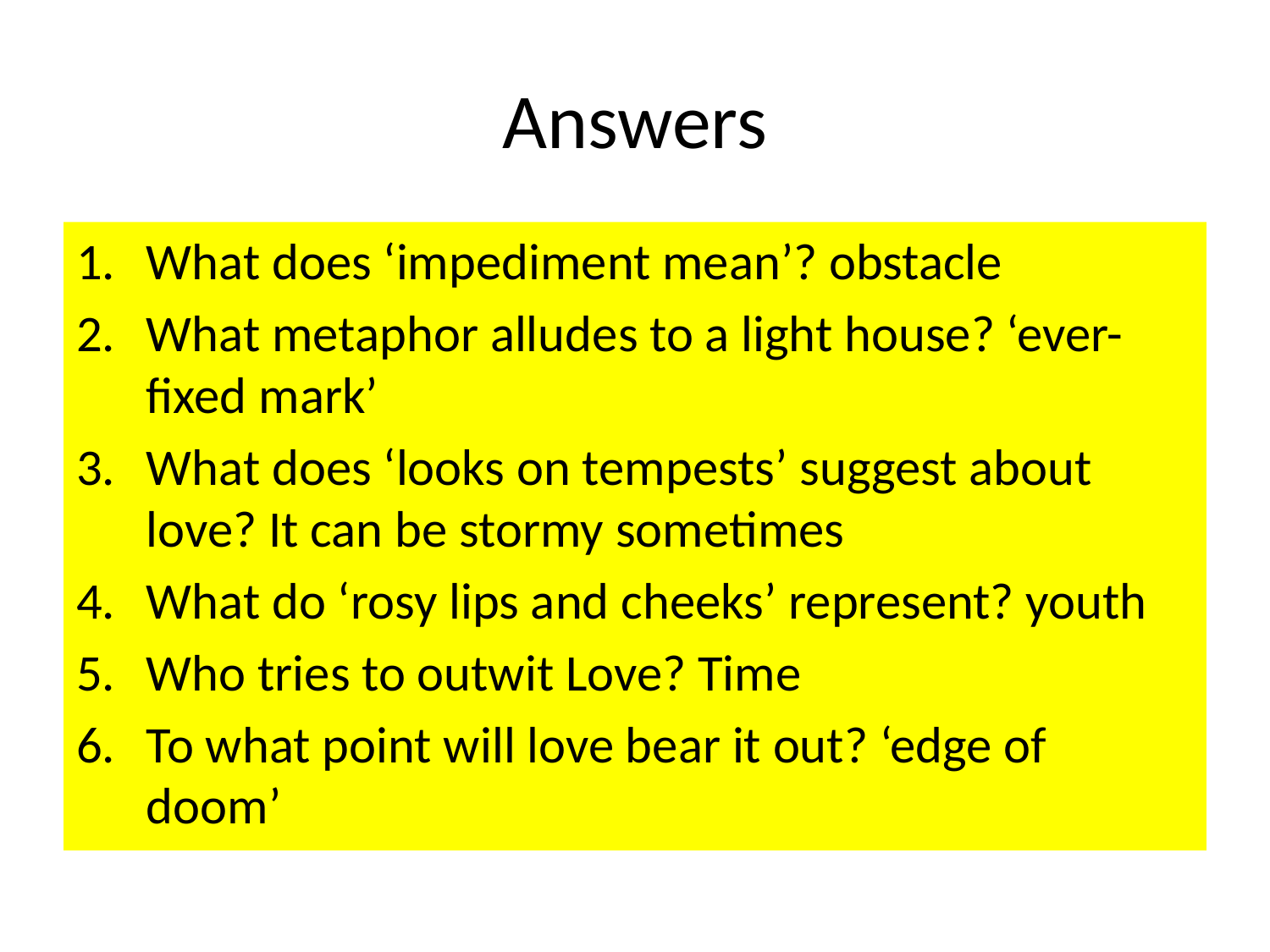

# Answers
What does ‘impediment mean’? obstacle
What metaphor alludes to a light house? ‘ever-fixed mark’
What does ‘looks on tempests’ suggest about love? It can be stormy sometimes
What do ‘rosy lips and cheeks’ represent? youth
Who tries to outwit Love? Time
To what point will love bear it out? ‘edge of doom’